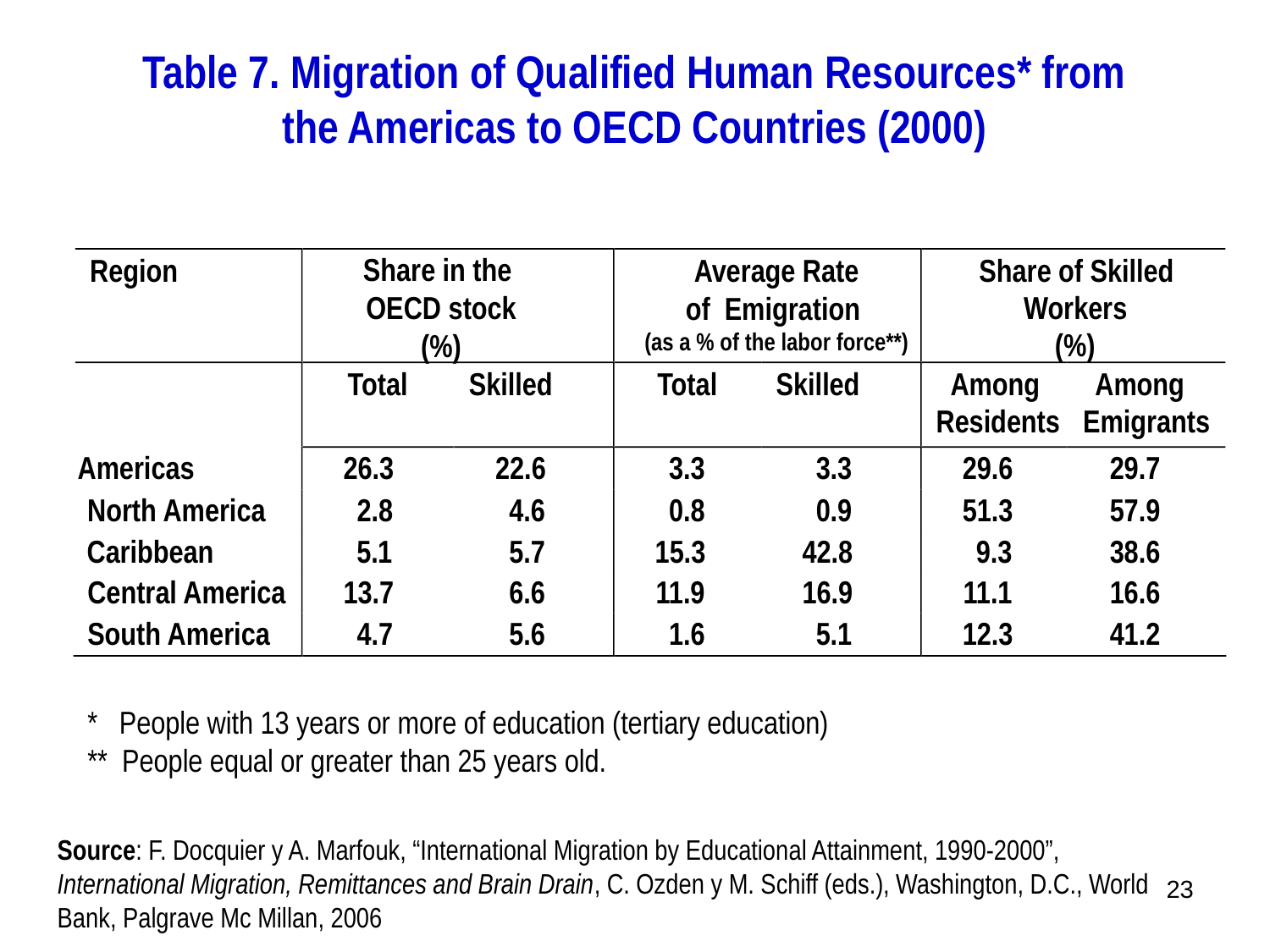

Table 7. Migration of Qualified Human Resources* from
the Americas to OECD Countries (2000)

Region

Share in the
OECD stock
(%)
Average Rate
of  Emigration
(as a % of the labor force**)

Share of Skilled

Workers

(%)

Total

Skilled
Total

Skilled
  Among
Among
Residents

Emigrants

Americas

26.3

22.6

3.3

3.3

29.6

29.7

   North America

2.8

4.6

0.8

0.9

51.3

57.9

   Caribbean

5.
1

5.7

15.3

42.8

9.3

38.6

   Central America

13.7

6.6

11.9

16.9

11.1

16.6

   South America

4.7

5.6

1.6

5.1

12.3

41.2

*   People with 13 years or more of education (tertiary education)
**  People equal or greater than 25 years old.
Source: F. Docquier y A. Marfouk, “International Migration by Educational Attainment, 1990-2000”, International Migration, Remittances and Brain Drain, C. Ozden y M. Schiff (eds.), Washington, D.C., World Bank, Palgrave Mc Millan, 2006
23